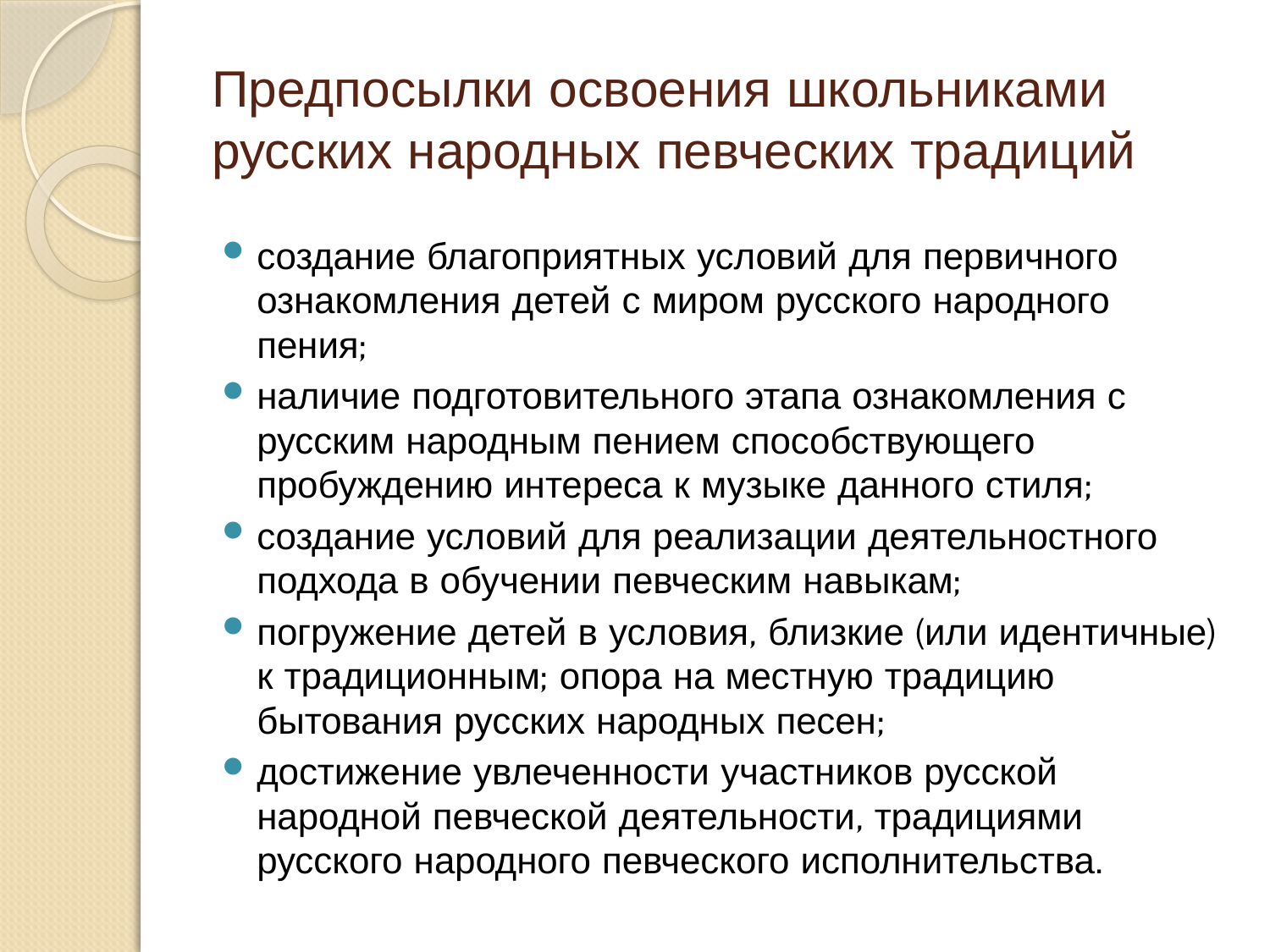

# Предпосылки освоения школьниками русских народных певческих традиций
создание благоприятных условий для первичного ознакомления детей с миром русского народного пения;
наличие подготовительного этапа ознакомления с русским народным пением способствующего пробуждению интереса к музыке данного стиля;
создание условий для реализации деятельностного подхода в обучении певческим навыкам;
погружение детей в условия, близкие (или идентичные) к традиционным; опора на местную традицию бытования русских народных песен;
достижение увлеченности участников русской народной певческой деятельности, традициями русского народного певческого исполнительства.